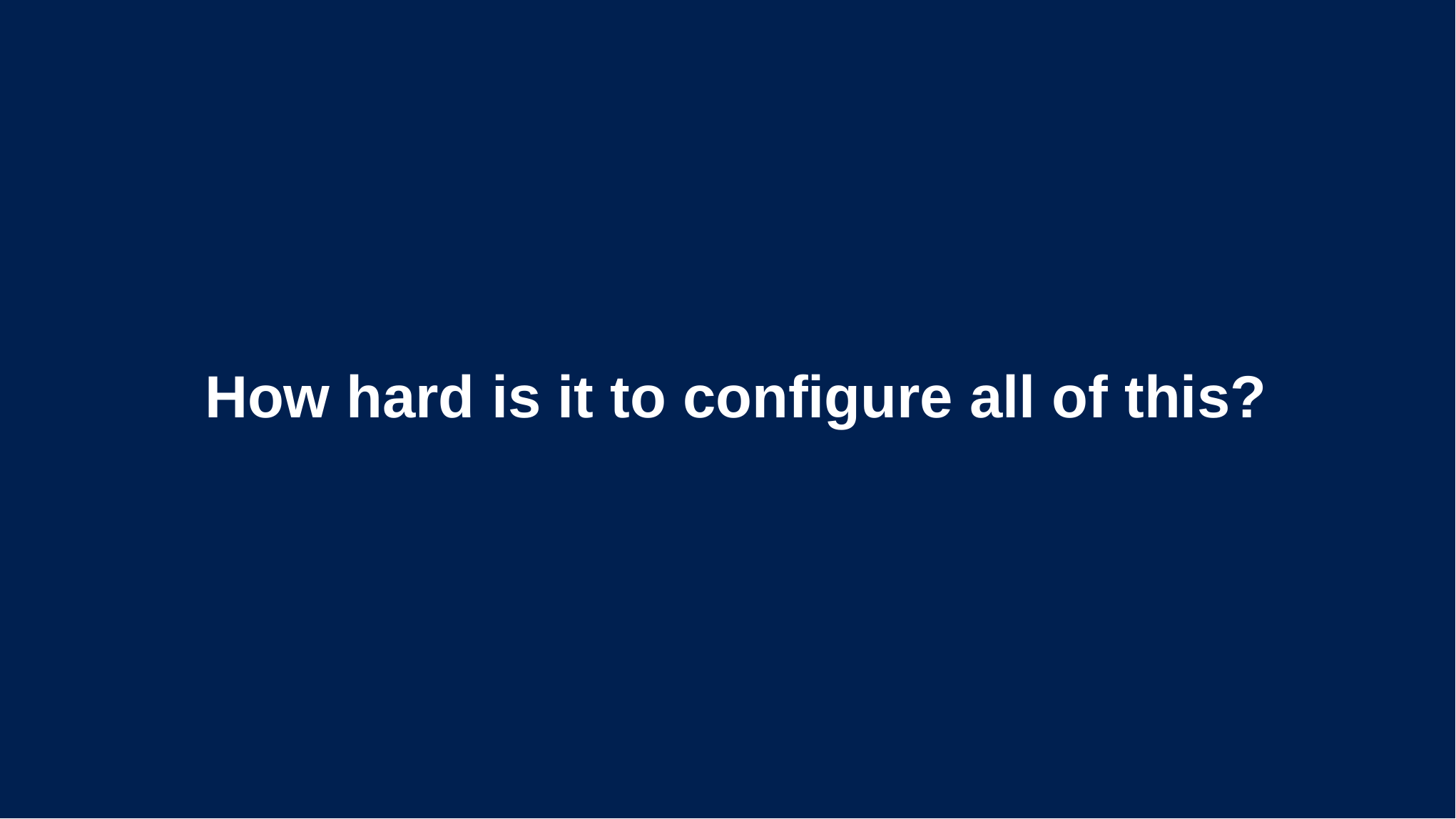

How hard is it to configure all of this?